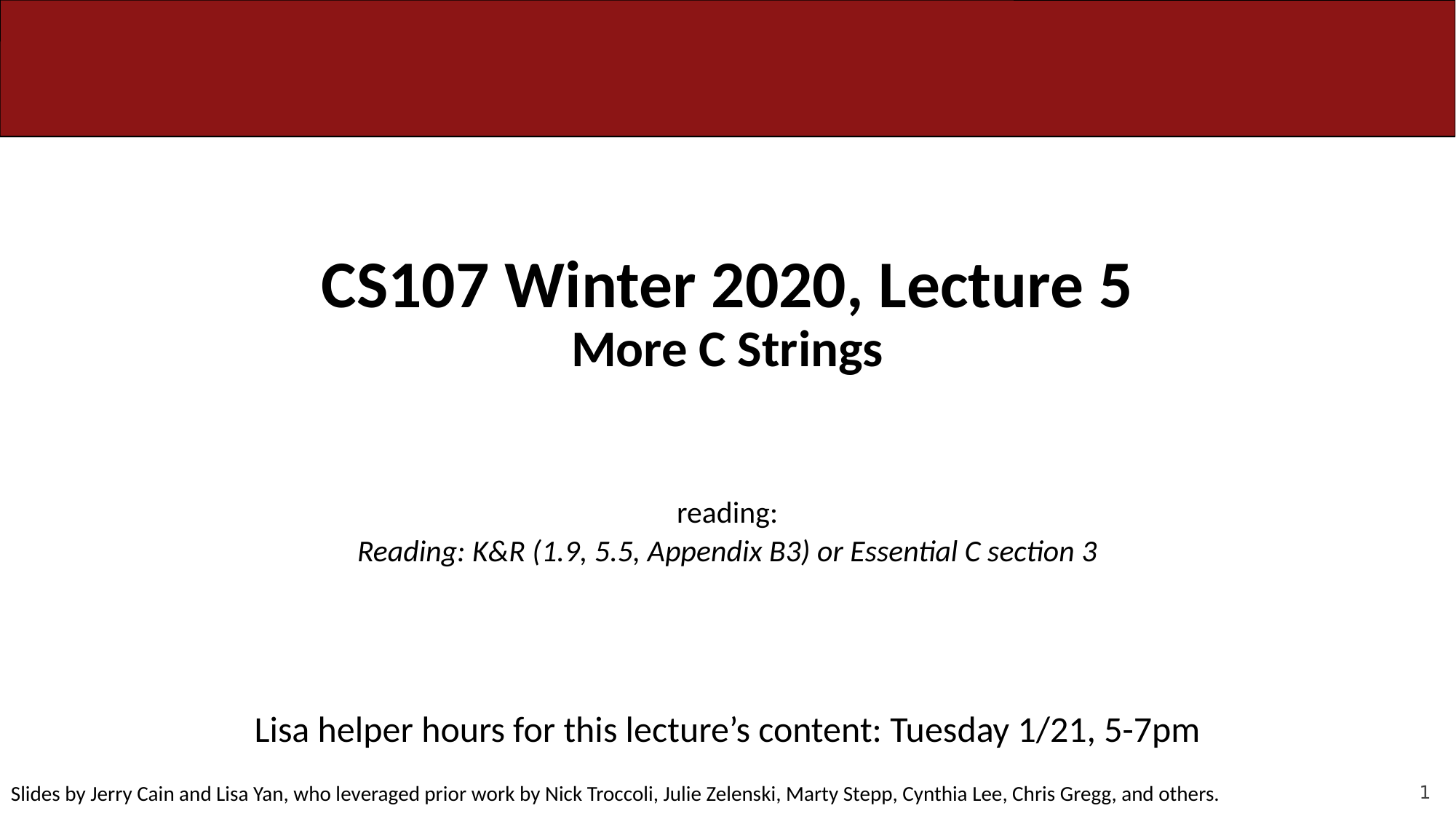

CS107 Winter 2020, Lecture 5
More C Strings
reading:
Reading: K&R (1.9, 5.5, Appendix B3) or Essential C section 3
Lisa helper hours for this lecture’s content: Tuesday 1/21, 5-7pm
Slides by Jerry Cain and Lisa Yan, who leveraged prior work by Nick Troccoli, Julie Zelenski, Marty Stepp, Cynthia Lee, Chris Gregg, and others.